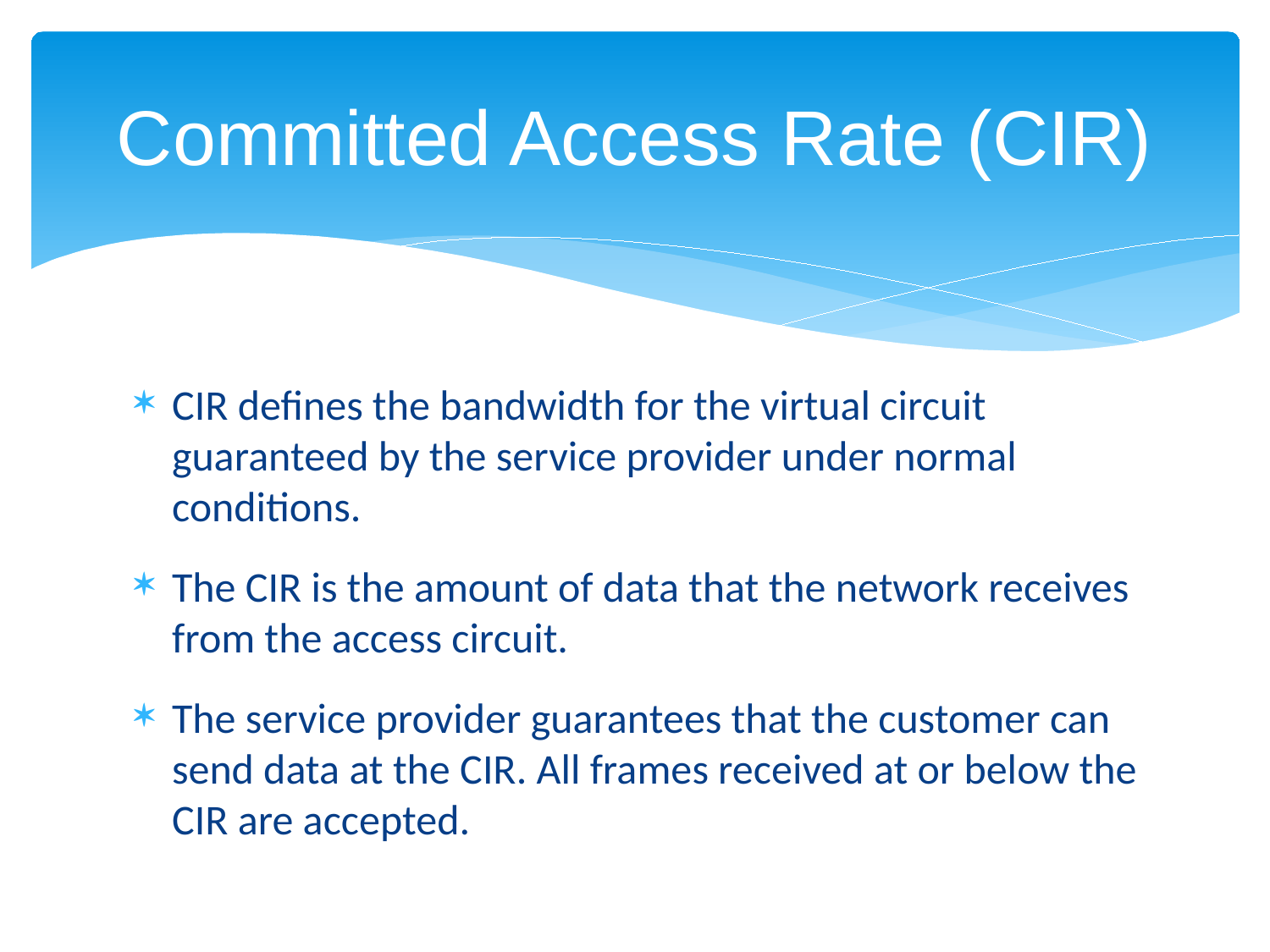

# Committed Access Rate (CIR)
CIR defines the bandwidth for the virtual circuit guaranteed by the service provider under normal conditions.
The CIR is the amount of data that the network receives from the access circuit.
The service provider guarantees that the customer can send data at the CIR. All frames received at or below the CIR are accepted.